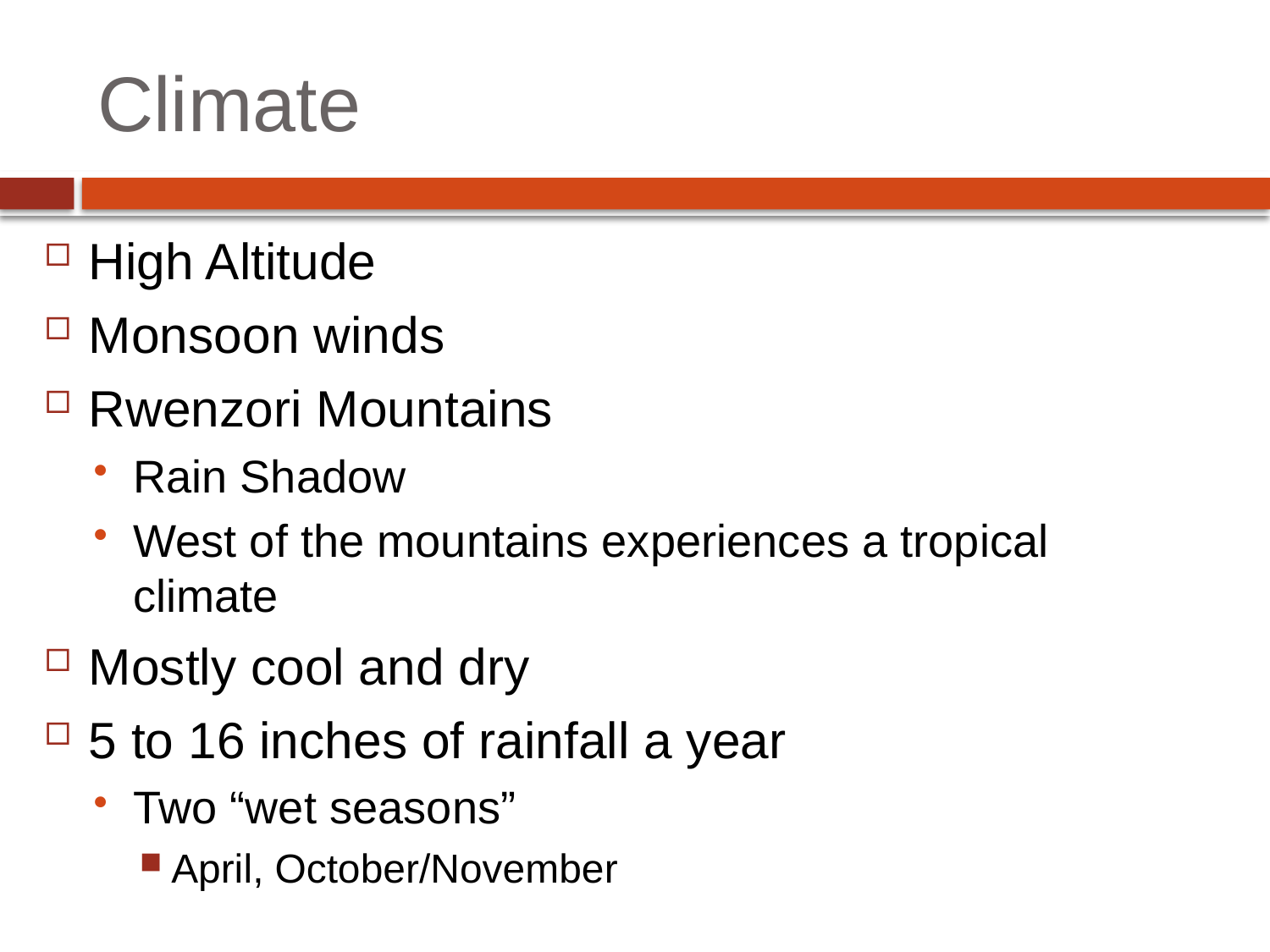

# Climate
High Altitude
Monsoon winds
Rwenzori Mountains
Rain Shadow
West of the mountains experiences a tropical climate
Mostly cool and dry
5 to 16 inches of rainfall a year
Two “wet seasons”
April, October/November